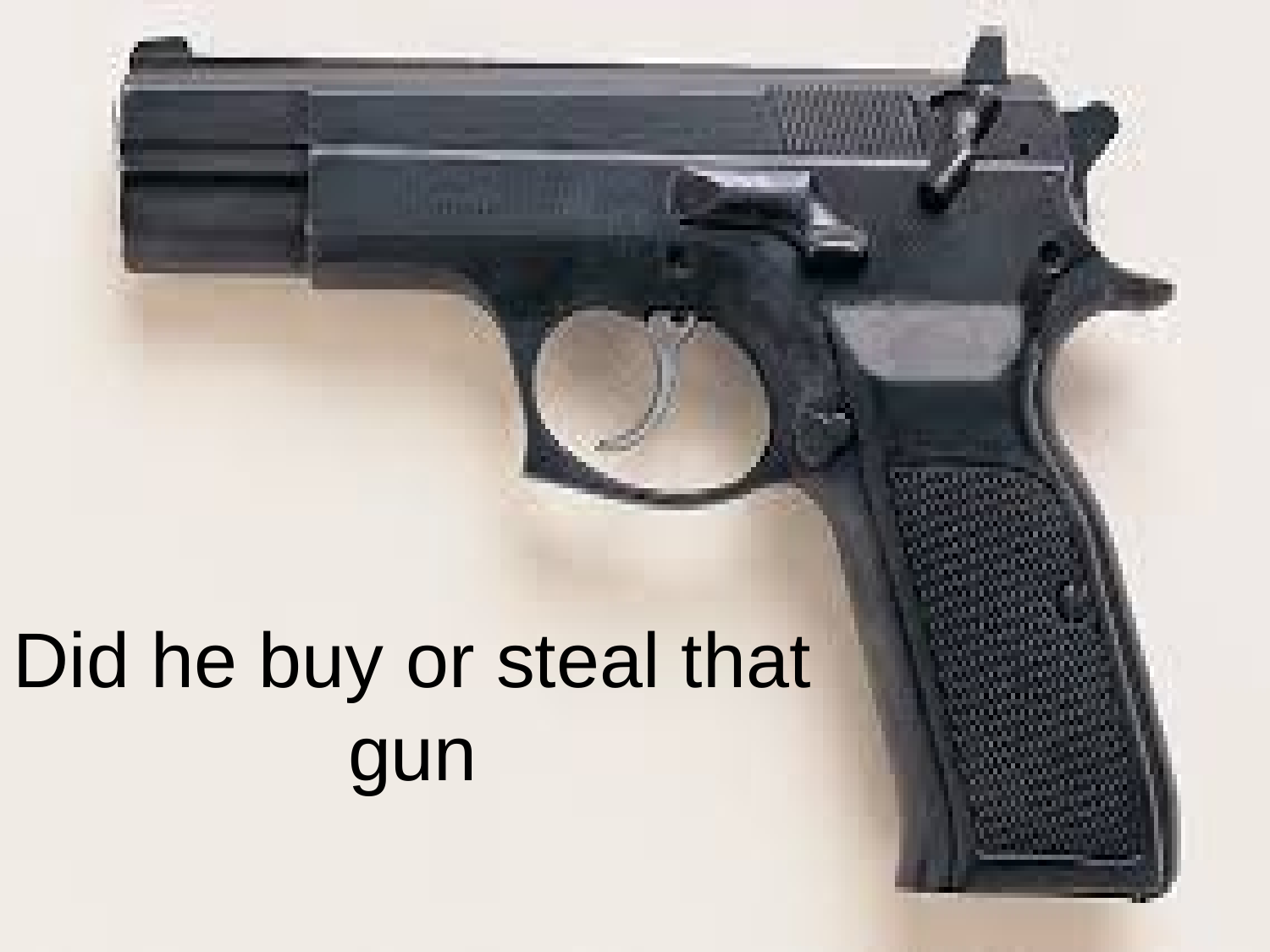

# Did he buy or steal that gun